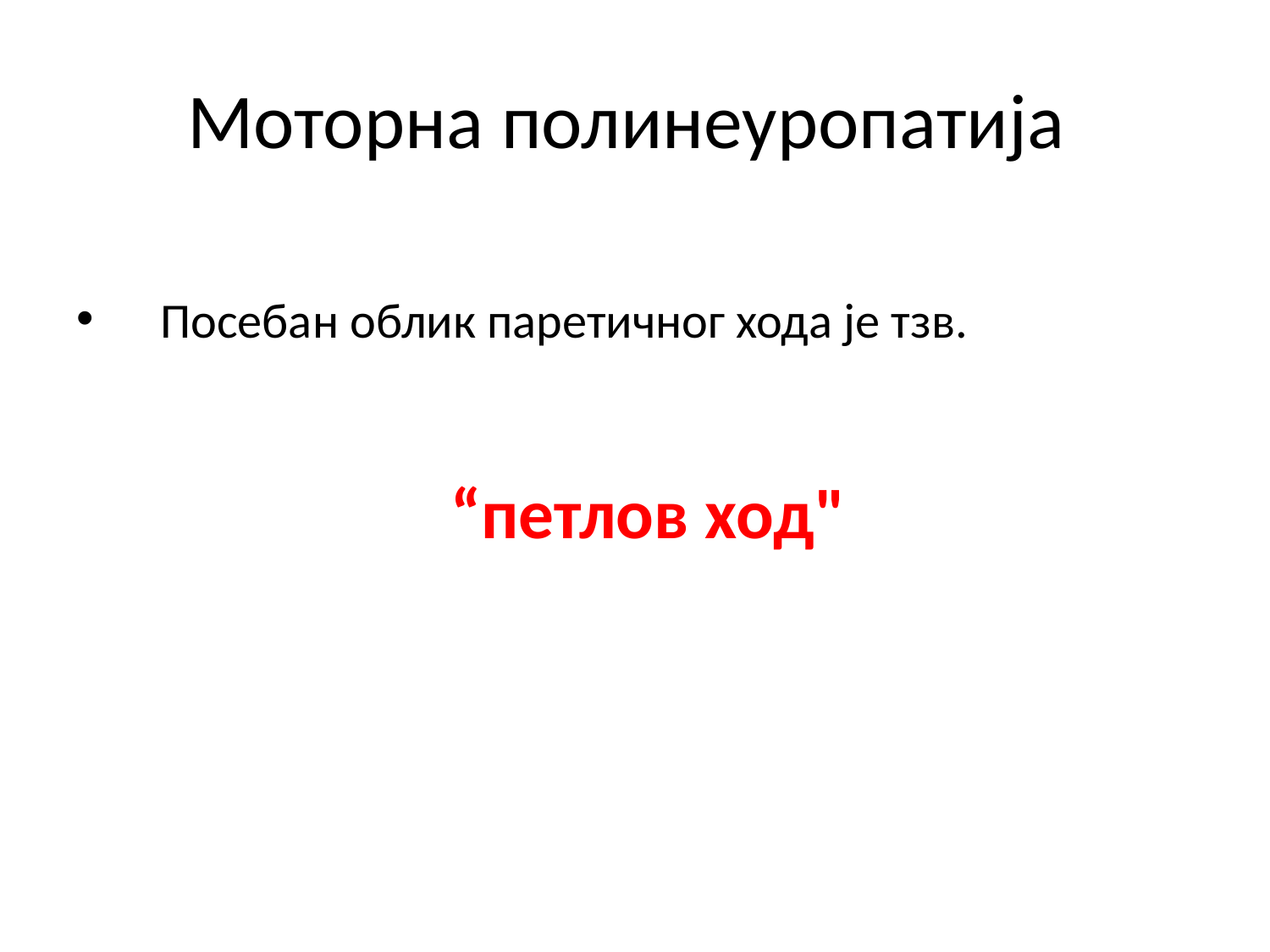

Моторна полинеуропатија

Посебан облик паретичног хода је тзв.

“петлов ход"